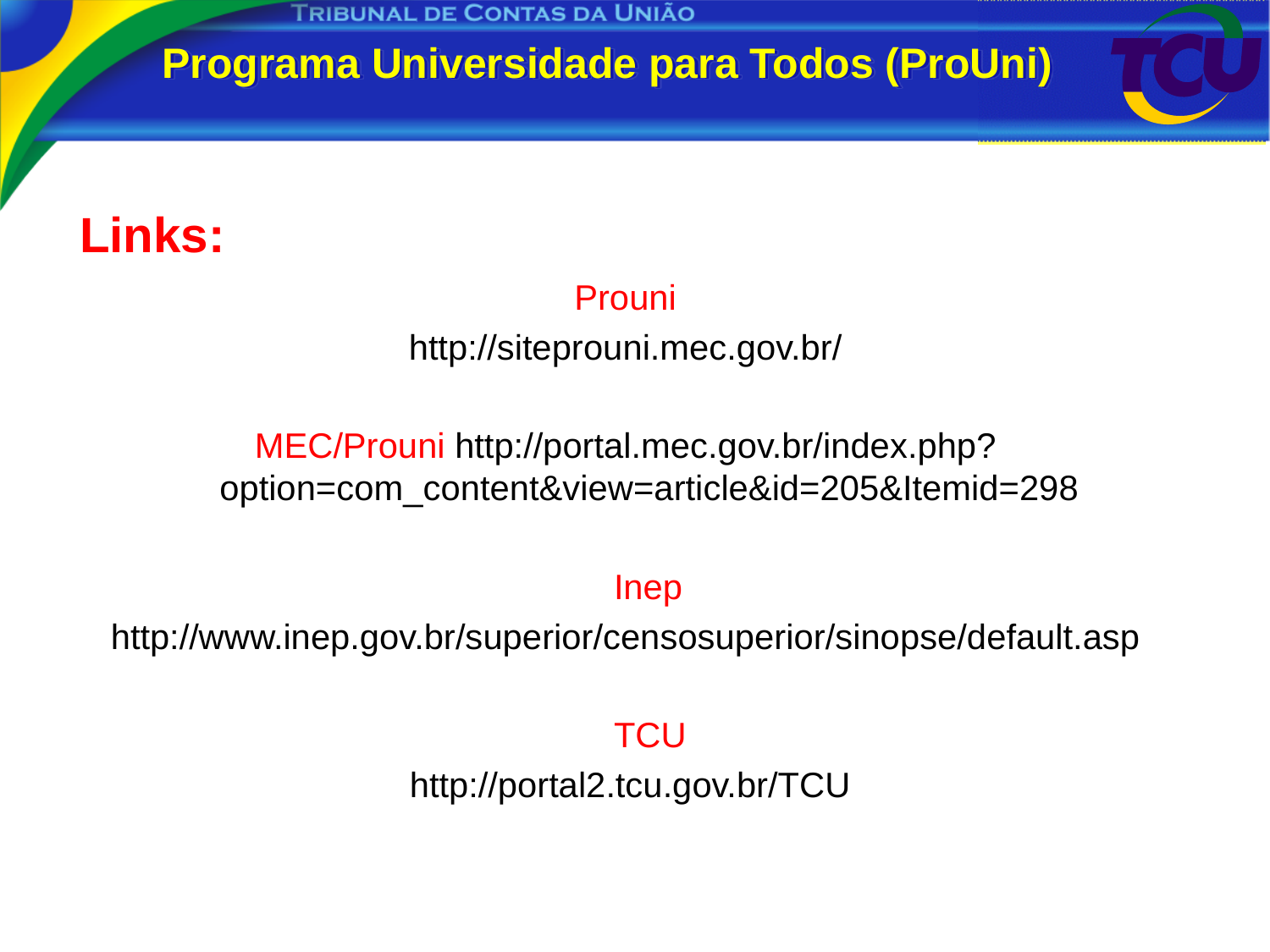

# Programa Universidade para Todos (ProUni)

 Links:
Prouni
http://siteprouni.mec.gov.br/

MEC/Prouni http://portal.mec.gov.br/index.php?option=com_content&view=article&id=205&Itemid=298

					Inep
http://www.inep.gov.br/superior/censosuperior/sinopse/default.asp

					TCU
 http://portal2.tcu.gov.br/TCU